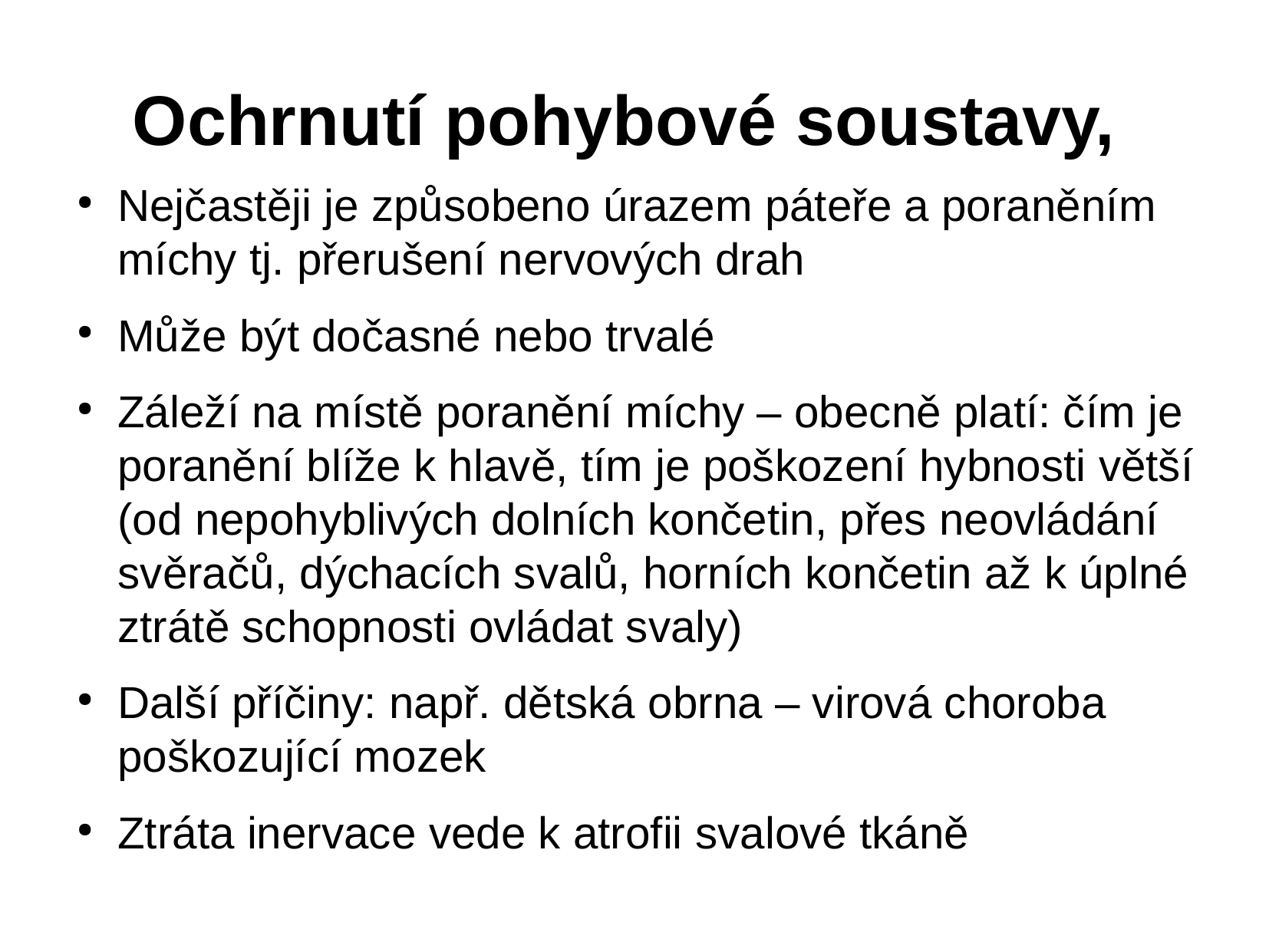

# Ochrnutí pohybové soustavy,
Nejčastěji je způsobeno úrazem páteře a poraněním míchy tj. přerušení nervových drah
Může být dočasné nebo trvalé
Záleží na místě poranění míchy – obecně platí: čím je poranění blíže k hlavě, tím je poškození hybnosti větší (od nepohyblivých dolních končetin, přes neovládání svěračů, dýchacích svalů, horních končetin až k úplné ztrátě schopnosti ovládat svaly)
Další příčiny: např. dětská obrna – virová choroba poškozující mozek
Ztráta inervace vede k atrofii svalové tkáně